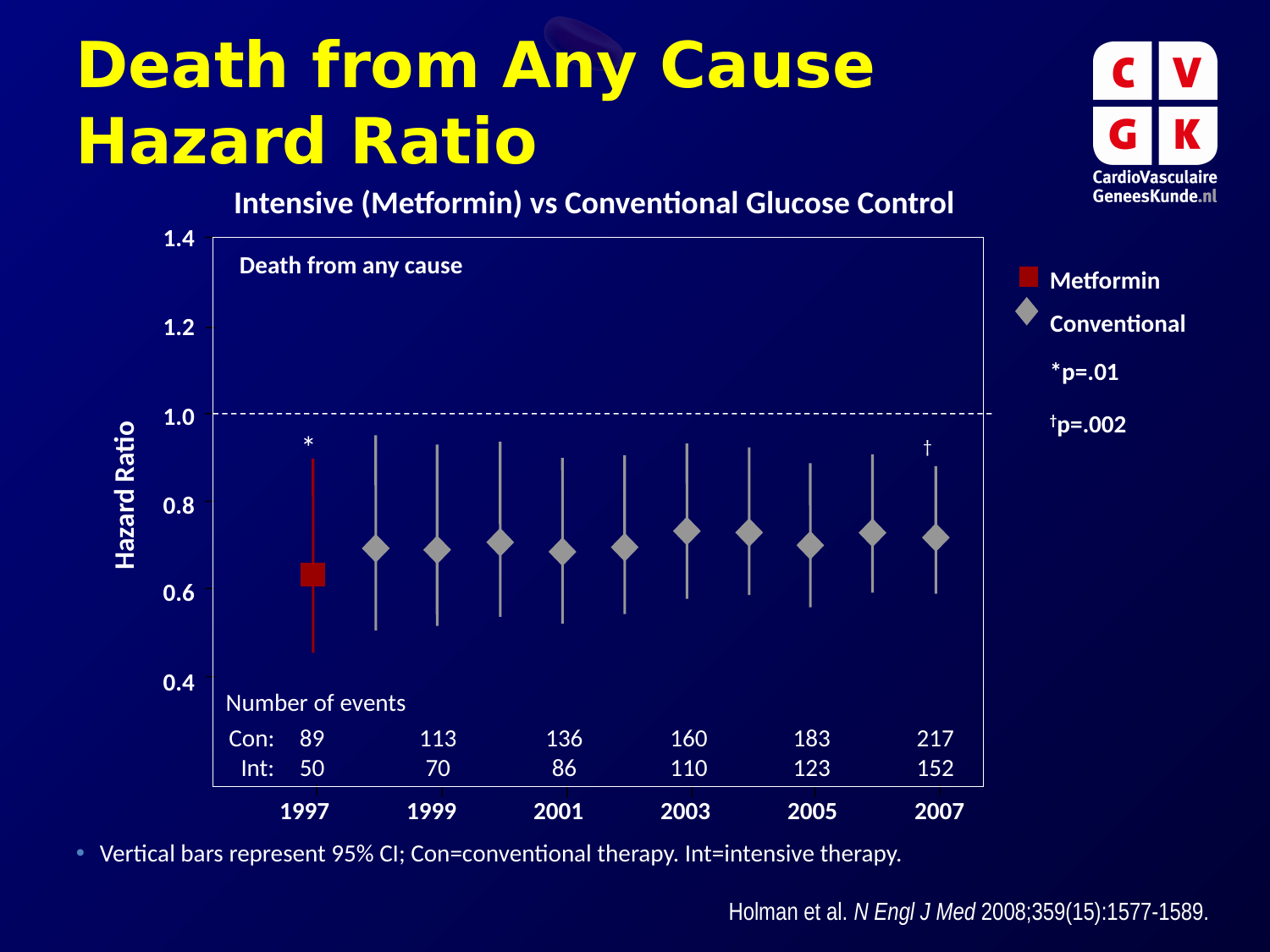

Death from Any Cause Hazard Ratio
Intensive (Metformin) vs Conventional Glucose Control
1.4

Death from any cause

*
†

Number of events
Con:
Int:
89
50
113
70
136
86
160
110
183
123
217
152

Metformin

Conventional

1.2
*p=.01
1.0
†p=.002
Hazard Ratio
0.8
0.6
0.4
1997
1999
2001
2003
2005
2007
Vertical bars represent 95% CI; Con=conventional therapy. Int=intensive therapy.
Holman et al. N Engl J Med 2008;359(15):1577-1589.